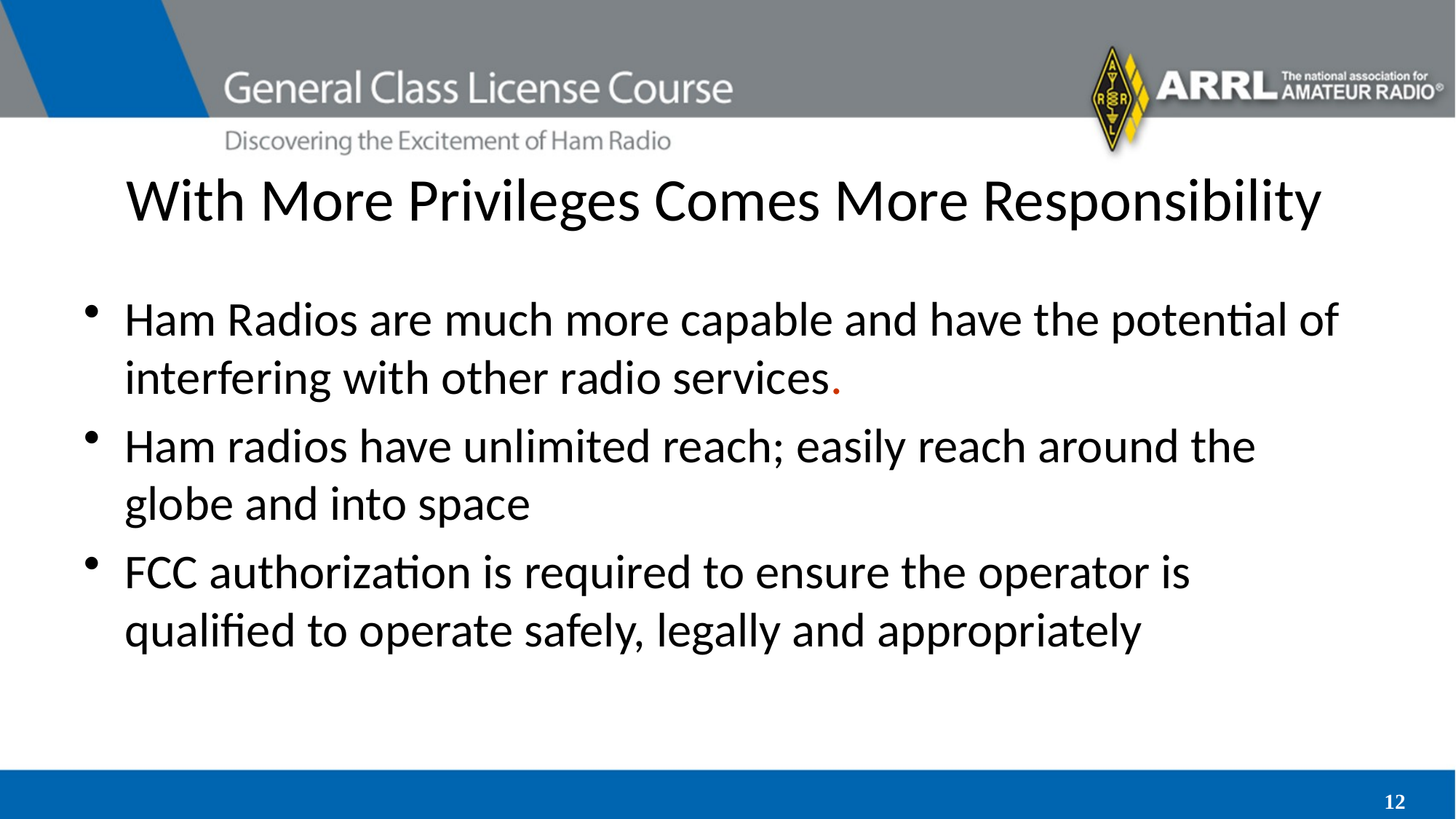

# With More Privileges Comes More Responsibility
Ham Radios are much more capable and have the potential of interfering with other radio services.
Ham radios have unlimited reach; easily reach around the globe and into space
FCC authorization is required to ensure the operator is qualified to operate safely, legally and appropriately